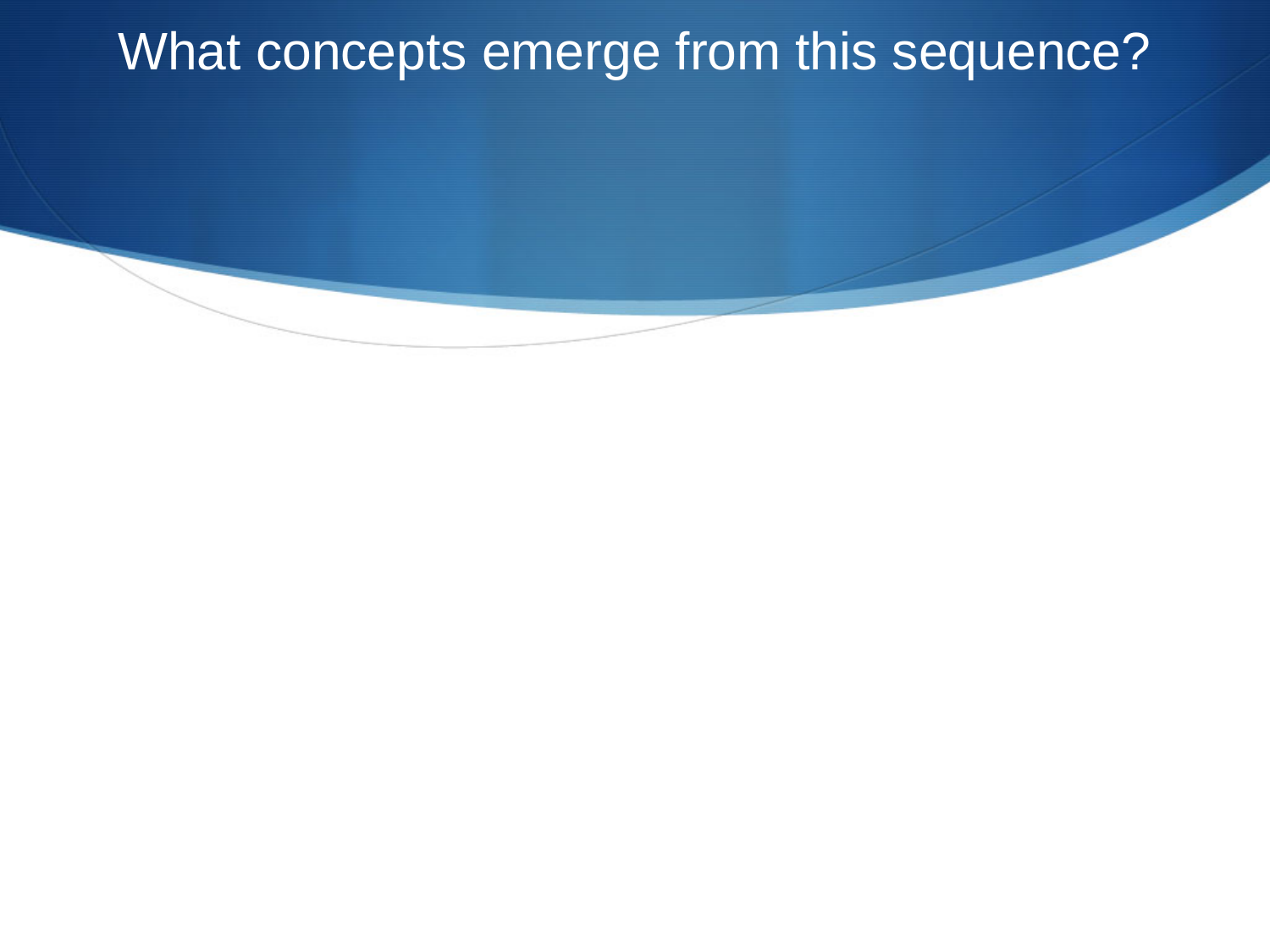

# What concepts emerge from this sequence?